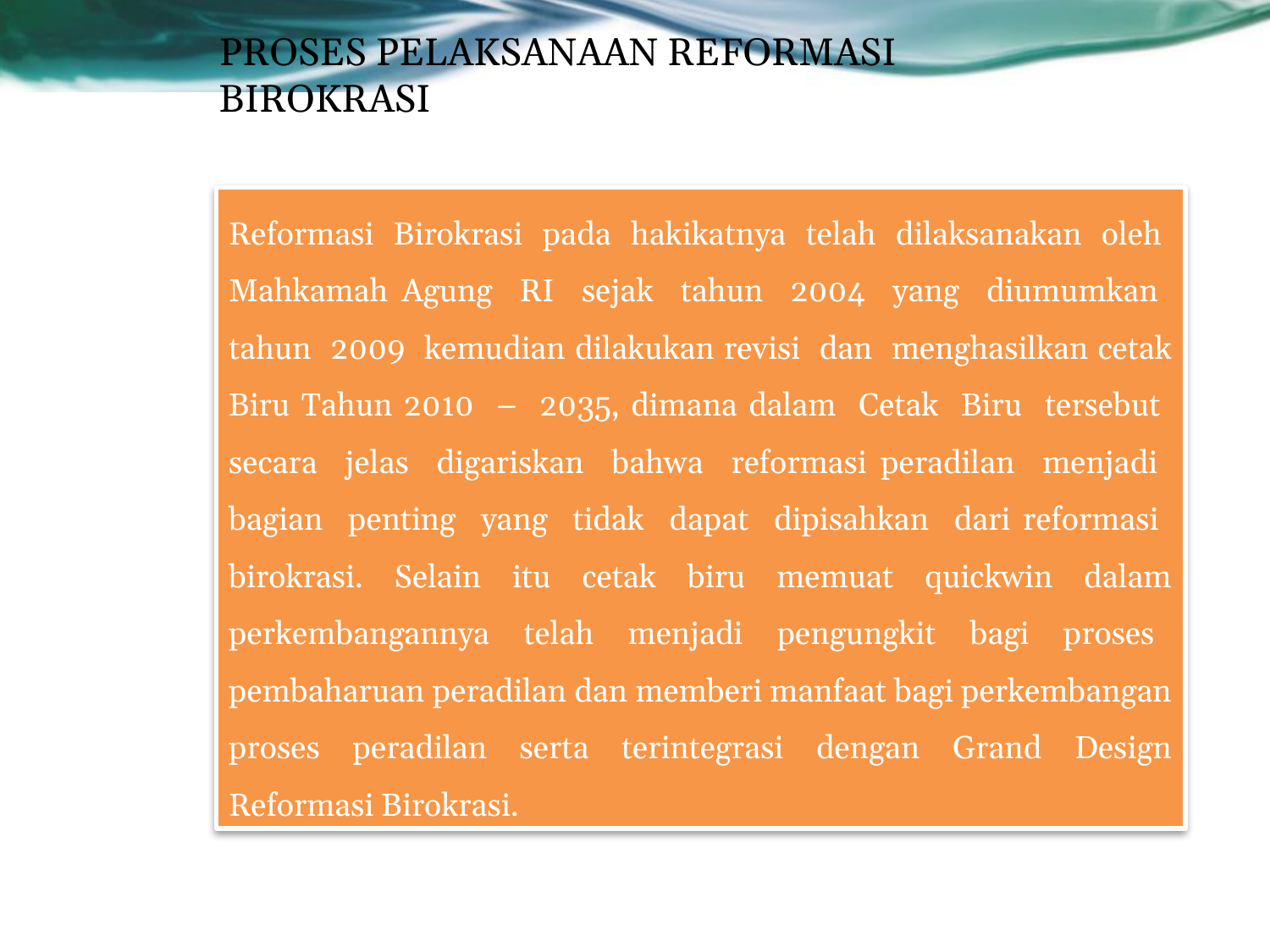

PROSES PELAKSANAAN REFORMASI BIROKRASI
Reformasi  Birokrasi  pada  hakikatnya  telah  dilaksanakan  oleh  Mahkamah Agung  RI  sejak  tahun  2004  yang  diumumkan  tahun  2009  kemudian dilakukan revisi  dan  menghasilkan cetak Biru Tahun 2010  –  2035, dimana dalam  Cetak  Biru  tersebut  secara  jelas  digariskan  bahwa  reformasi peradilan  menjadi  bagian  penting  yang  tidak  dapat  dipisahkan  dari reformasi  birokrasi.  Selain  itu  cetak  biru  memuat  quickwin  dalam perkembangannya  telah  menjadi  pengungkit  bagi  proses  pembaharuan peradilan dan memberi manfaat bagi perkembangan proses peradilan serta terintegrasi dengan Grand Design Reformasi Birokrasi.
9